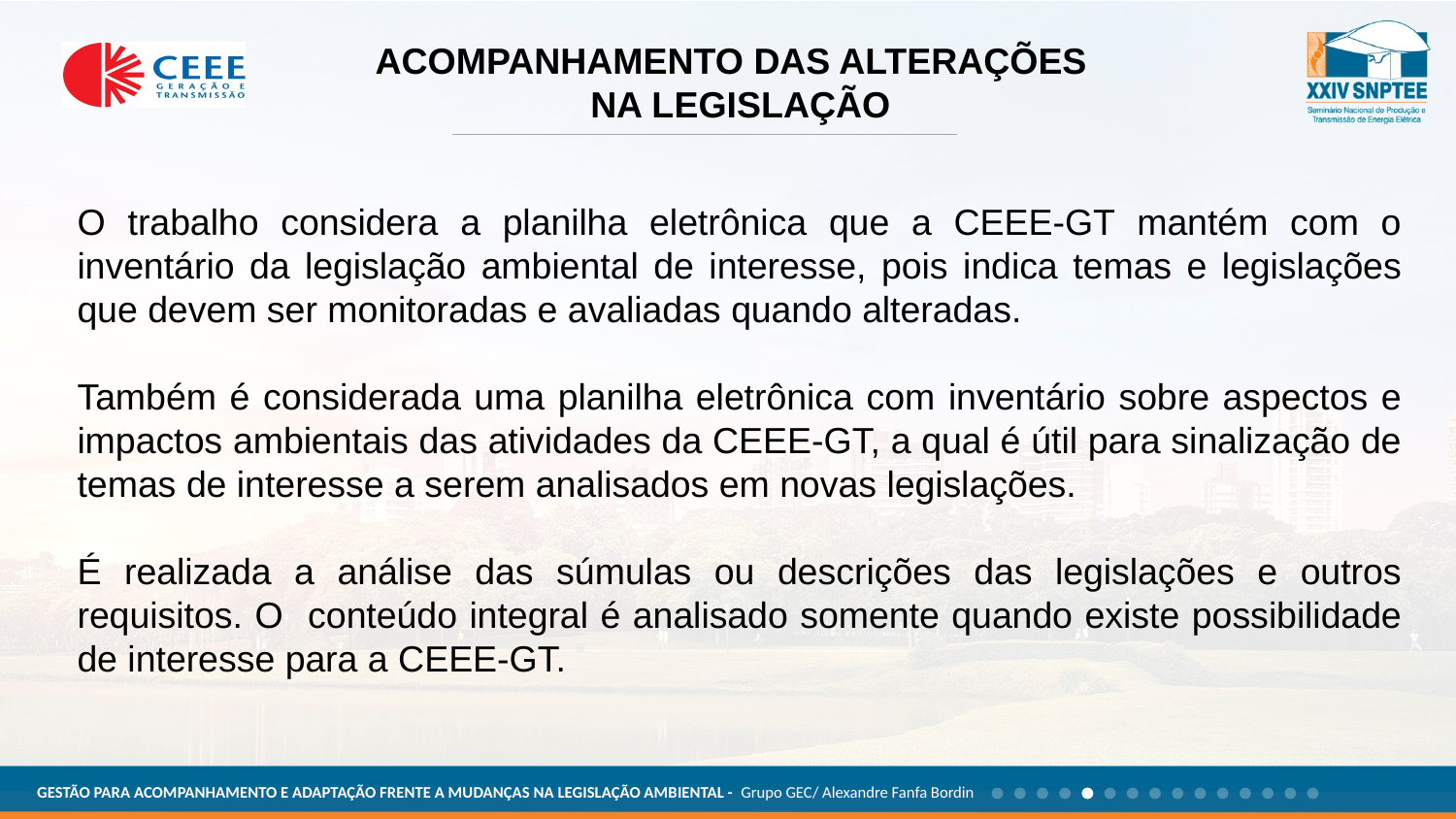

ACOMPANHAMENTO DAS ALTERAÇÕES
 NA LEGISLAÇÃO
O trabalho considera a planilha eletrônica que a CEEE-GT mantém com o inventário da legislação ambiental de interesse, pois indica temas e legislações que devem ser monitoradas e avaliadas quando alteradas.

Também é considerada uma planilha eletrônica com inventário sobre aspectos e impactos ambientais das atividades da CEEE-GT, a qual é útil para sinalização de temas de interesse a serem analisados em novas legislações.

É realizada a análise das súmulas ou descrições das legislações e outros requisitos. O  conteúdo integral é analisado somente quando existe possibilidade de interesse para a CEEE-GT.